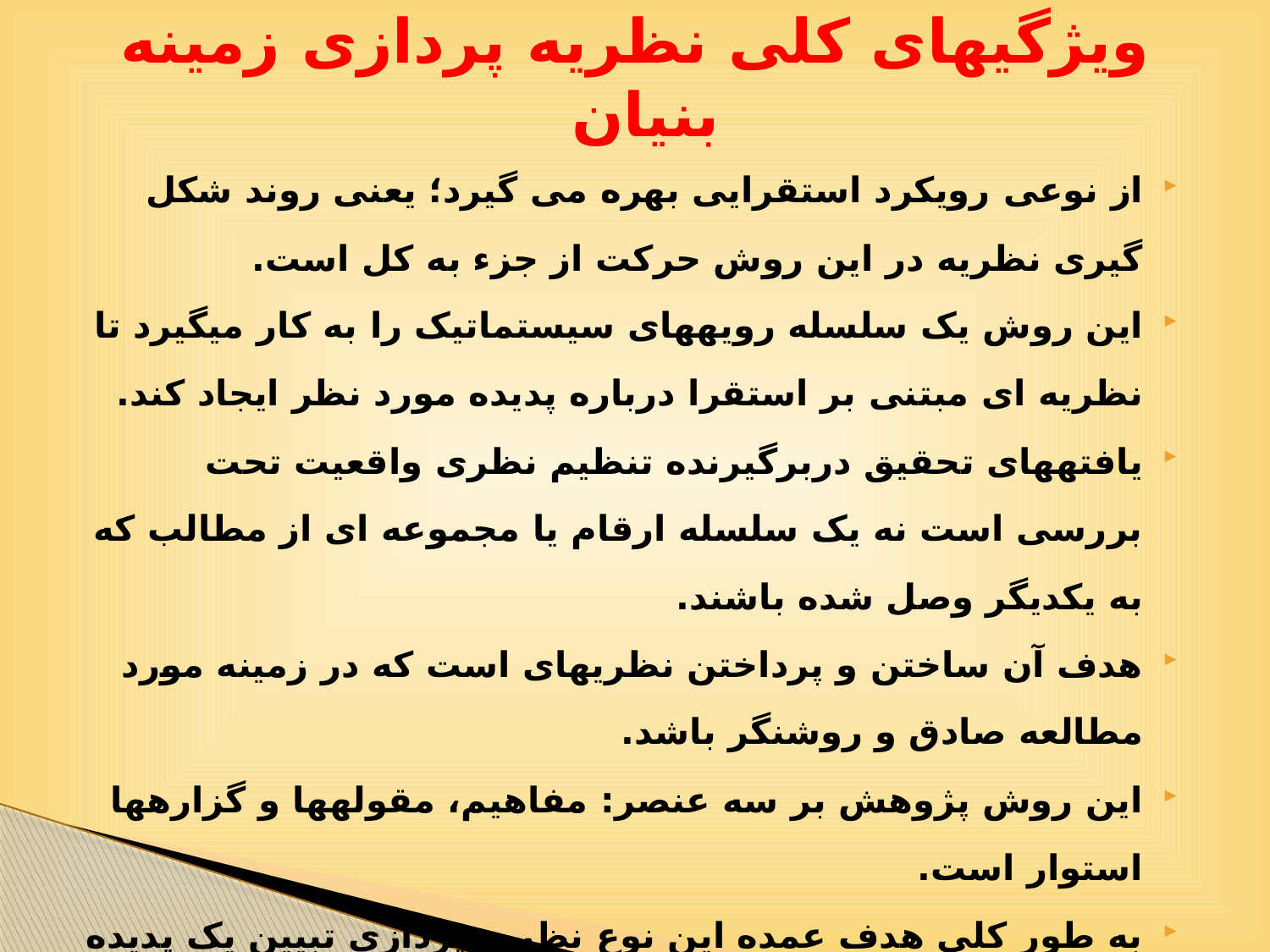

# ویژگیهای کلی نظریه پردازی زمینه بنیان
از نوعی رویکرد استقرایی بهره می گیرد؛ یعنی روند شکل گیری نظریه در این روش حرکت از جزء به کل است.
این روش یک سلسله رویه­های سیستماتیک را به کار می­گیرد تا نظریه ای مبتنی بر استقرا درباره پدیده مورد نظر ایجاد کند.
یافته­های تحقیق دربرگیرنده تنظیم نظری واقعیت تحت بررسی است نه یک سلسله ارقام یا مجموعه ای از مطالب که به یکدیگر وصل شده باشند.
هدف آن ساختن و پرداختن نظریه­ای است که در زمینه مورد مطالعه صادق و روشنگر باشد.
این روش پژوهش بر سه عنصر: مفاهیم، مقوله­ها و گزاره­ها استوار است.
به طور کلی هدف عمده این نوع نظریه پردازی تبیین یک پدیده از طریق مشخص کردن عناصر کلیدی (مفاهیم، مقوله­ها و گزاره­ها) آن پدیده و سپس طبقه­بندی روابط این عناصر درون بستر و فرایند آن پدیده است (Corbin and Strauss, 1990).